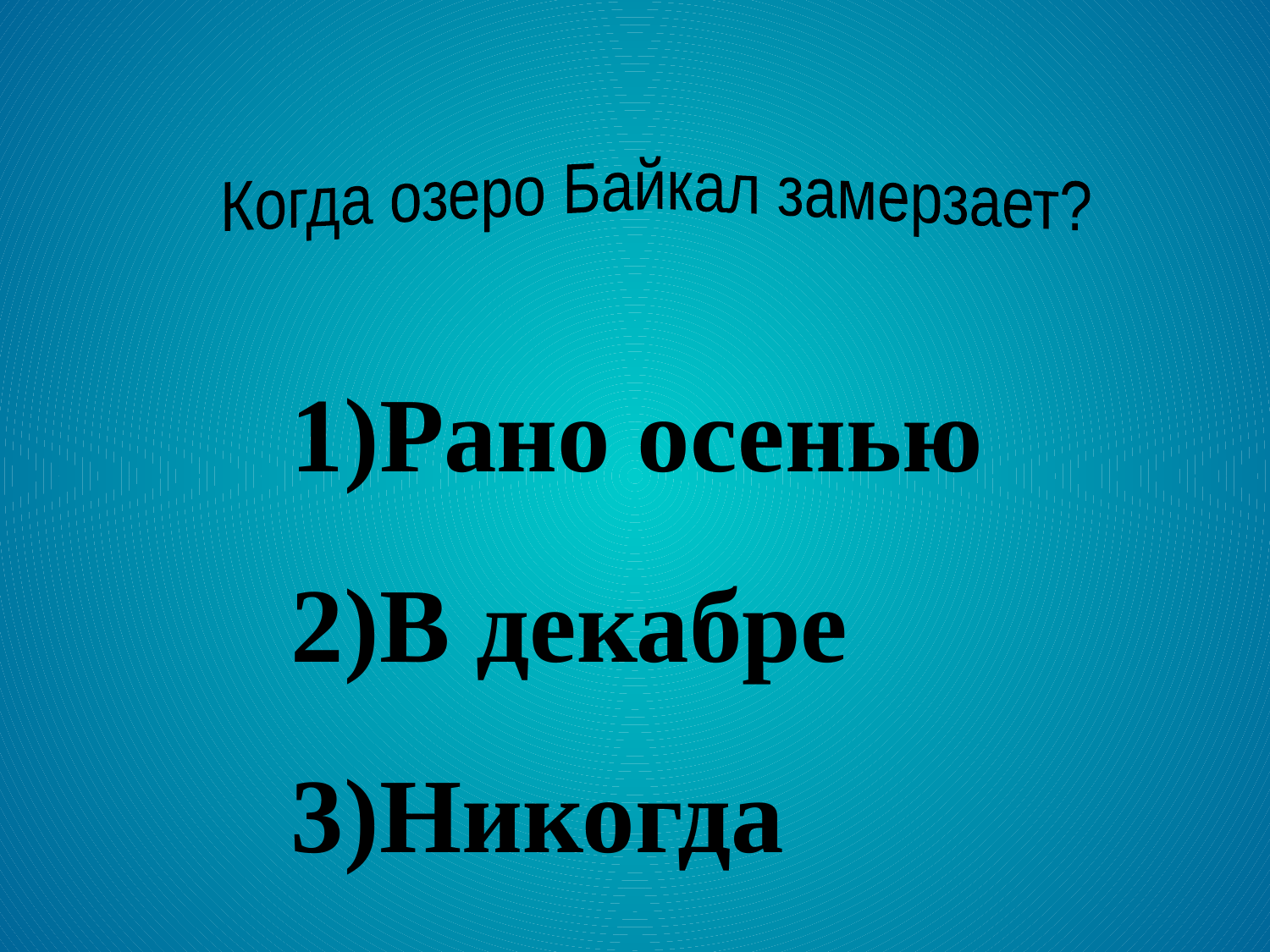

Когда озеро Байкал замерзает?
Рано осенью
В декабре
Никогда